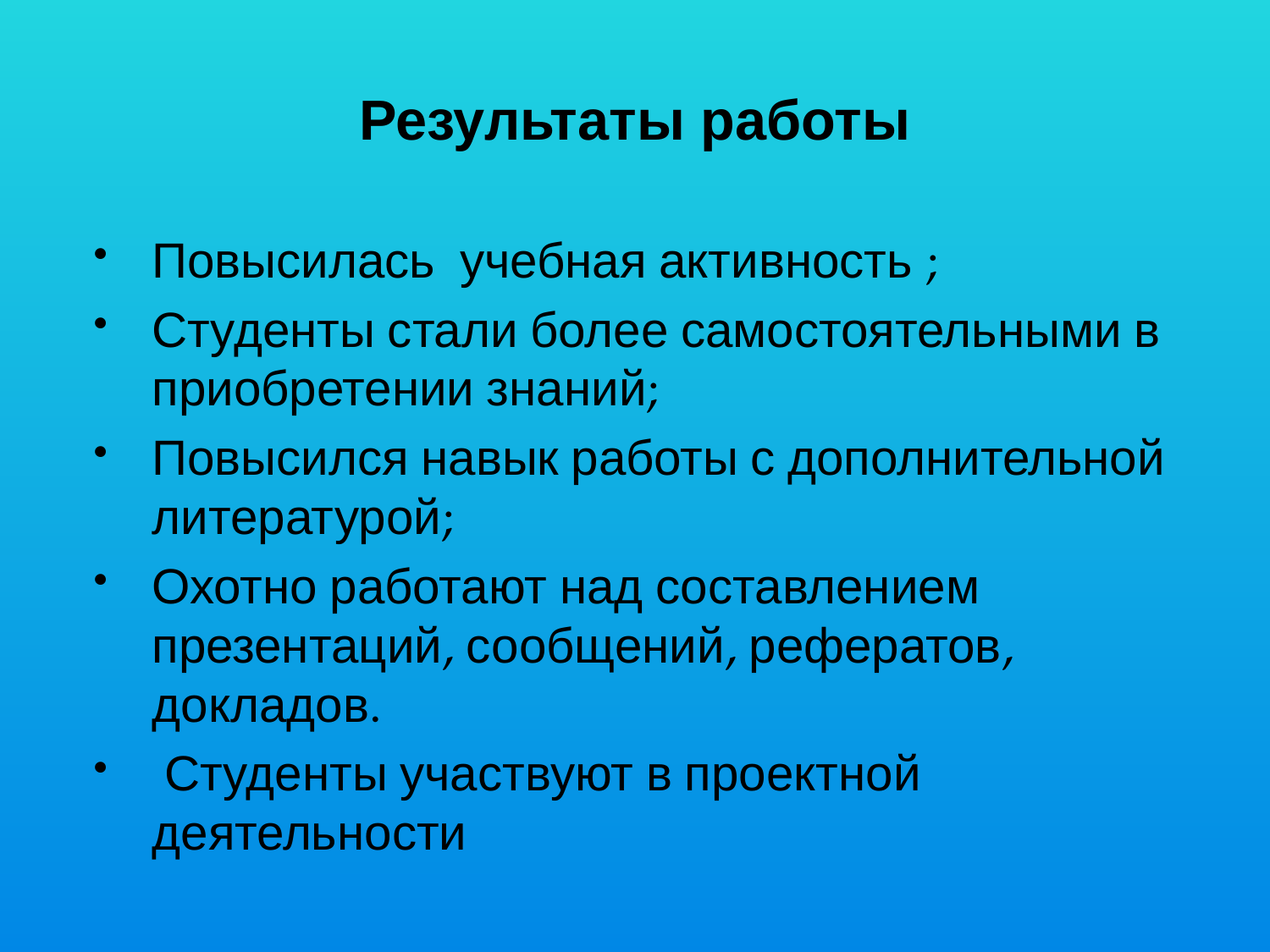

# Результаты работы
Повысилась  учебная активность ;
Студенты стали более самостоятельными в приобретении знаний;
Повысился навык работы с дополнительной литературой;
Охотно работают над составлением презентаций, сообщений, рефератов, докладов.
 Студенты участвуют в проектной деятельности